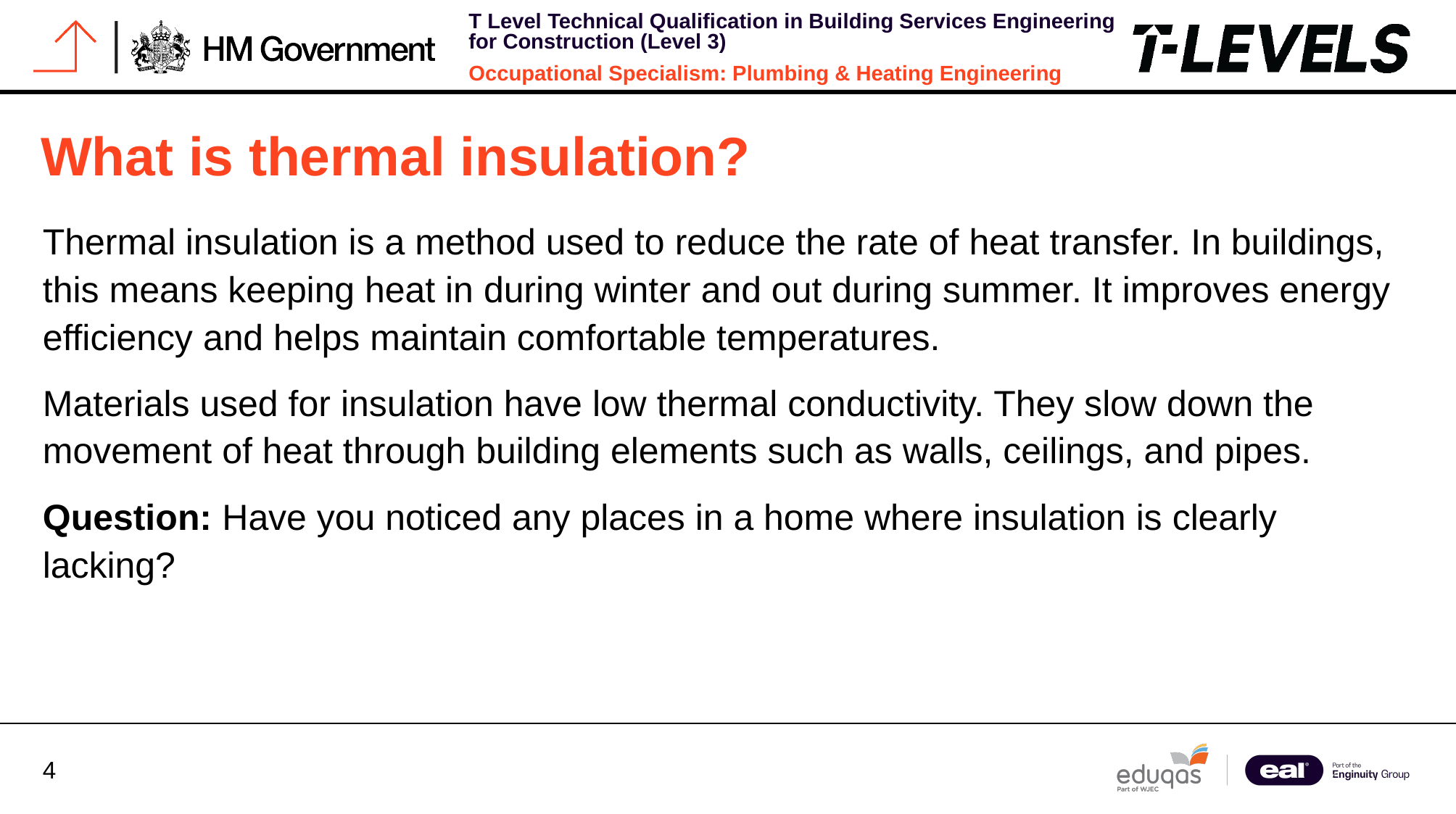

# What is thermal insulation?
Thermal insulation is a method used to reduce the rate of heat transfer. In buildings, this means keeping heat in during winter and out during summer. It improves energy efficiency and helps maintain comfortable temperatures.
Materials used for insulation have low thermal conductivity. They slow down the movement of heat through building elements such as walls, ceilings, and pipes.
Question: Have you noticed any places in a home where insulation is clearly lacking?